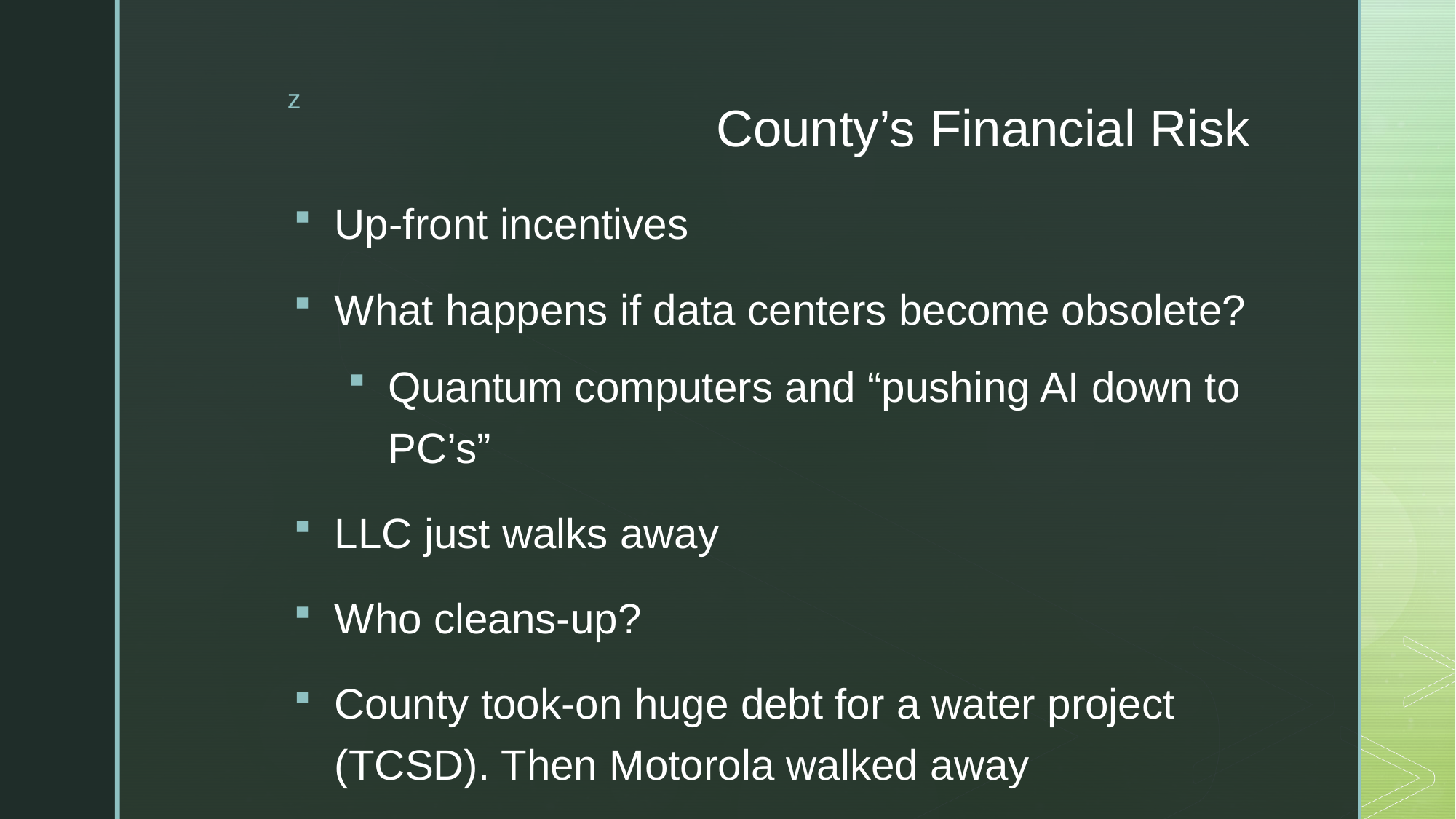

# County’s Financial Risk
Up-front incentives
What happens if data centers become obsolete?
Quantum computers and “pushing AI down to PC’s”
LLC just walks away
Who cleans-up?
County took-on huge debt for a water project (TCSD). Then Motorola walked away